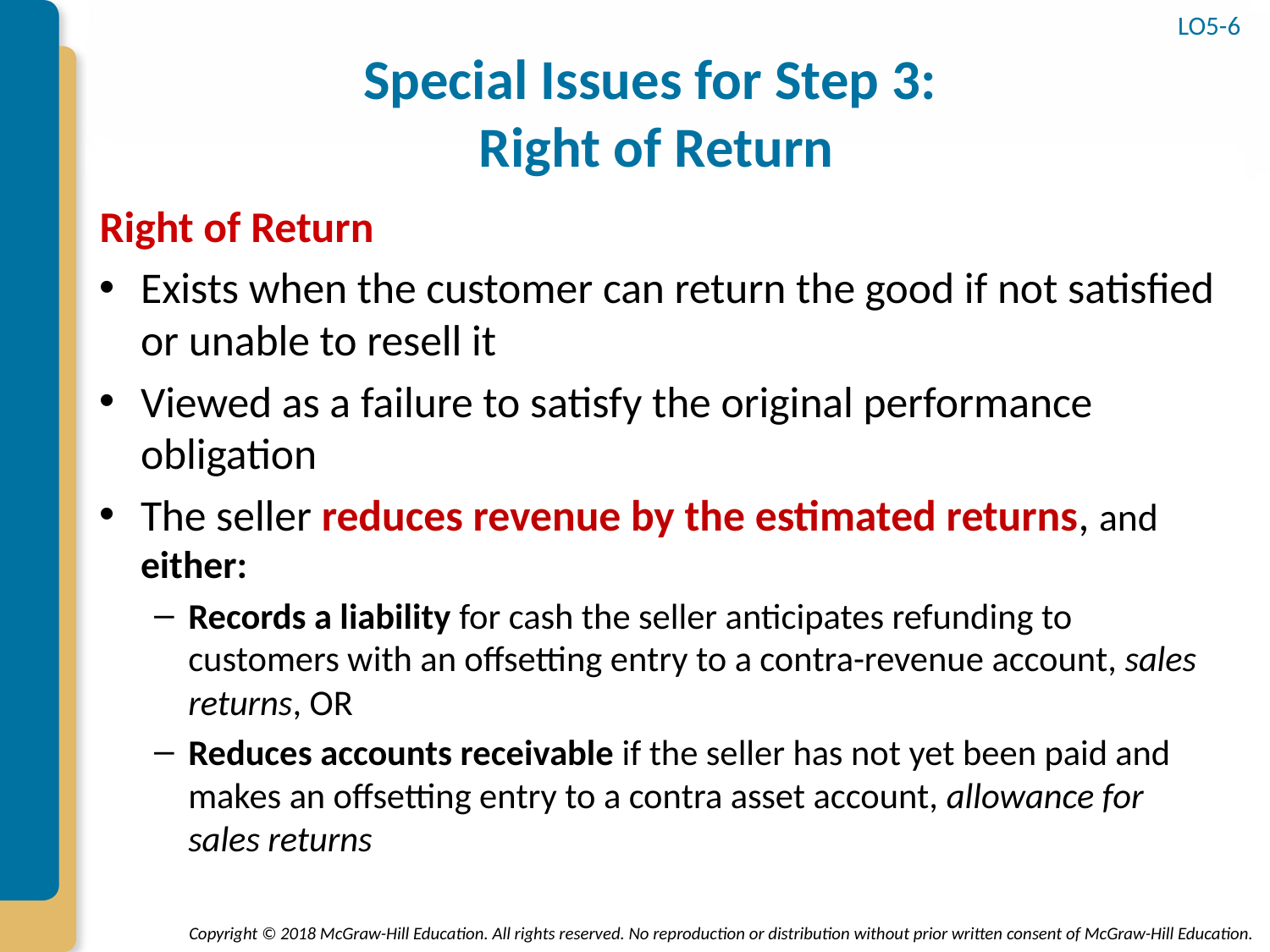

LO5-6
# Special Issues for Step 3: Right of Return
Right of Return
Exists when the customer can return the good if not satisfied or unable to resell it
Viewed as a failure to satisfy the original performance obligation
The seller reduces revenue by the estimated returns, and either:
Records a liability for cash the seller anticipates refunding to customers with an offsetting entry to a contra-revenue account, sales returns, OR
Reduces accounts receivable if the seller has not yet been paid and makes an offsetting entry to a contra asset account, allowance for sales returns